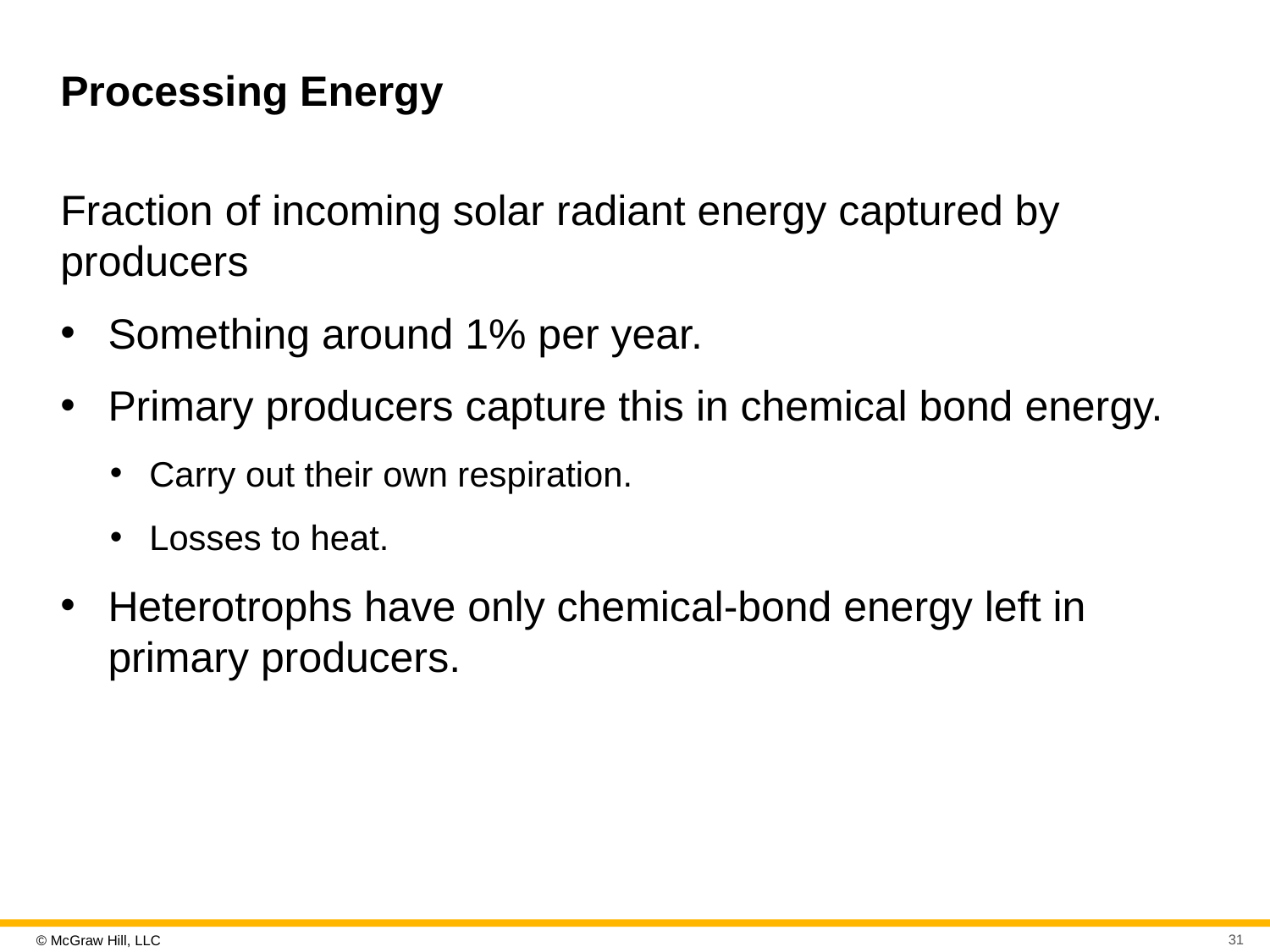

# Processing Energy
Fraction of incoming solar radiant energy captured by producers
Something around 1% per year.
Primary producers capture this in chemical bond energy.
Carry out their own respiration.
Losses to heat.
Heterotrophs have only chemical-bond energy left in primary producers.
31